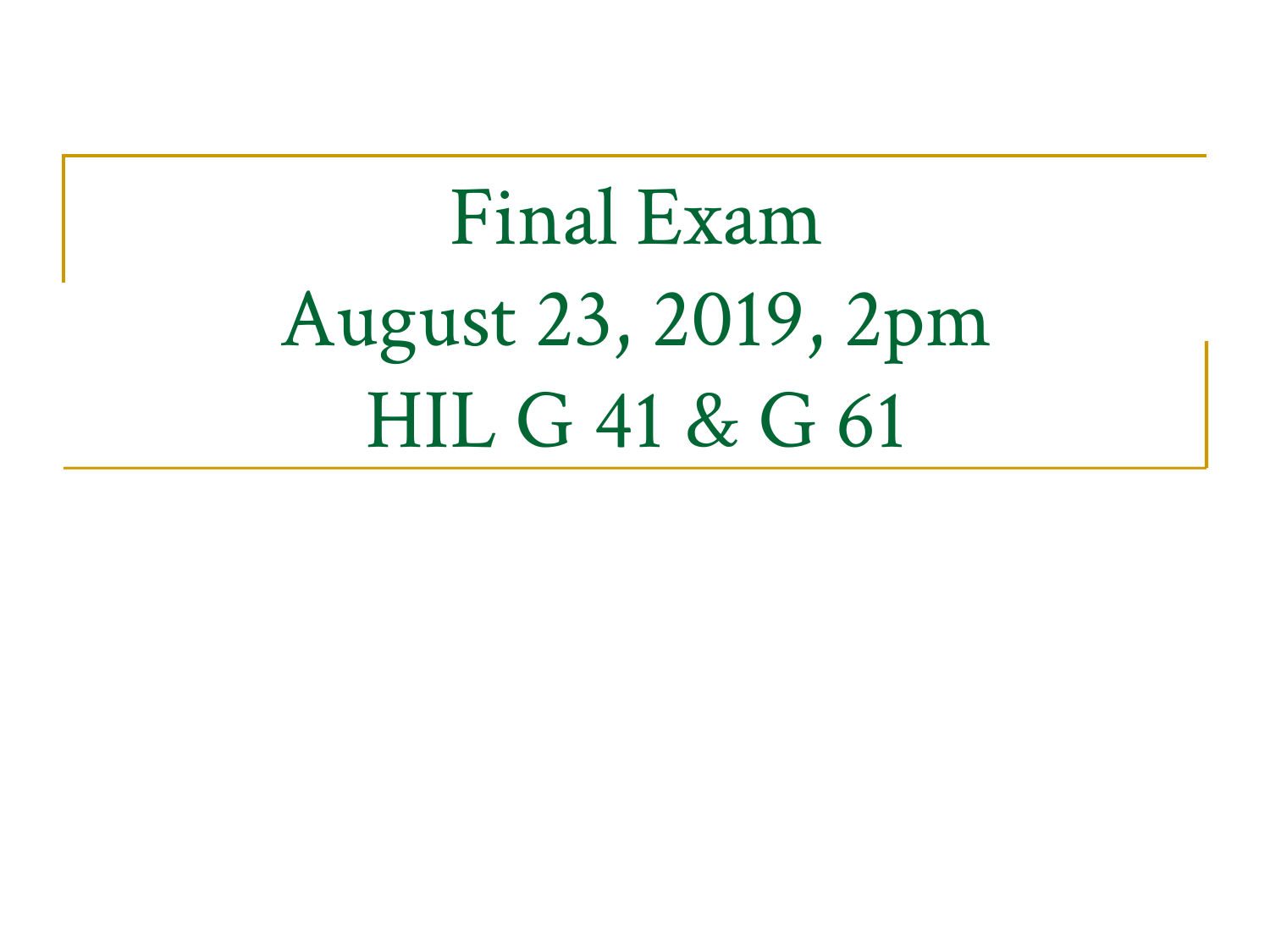

# Final Exam August 23, 2019, 2pm HIL G 41 & G 61